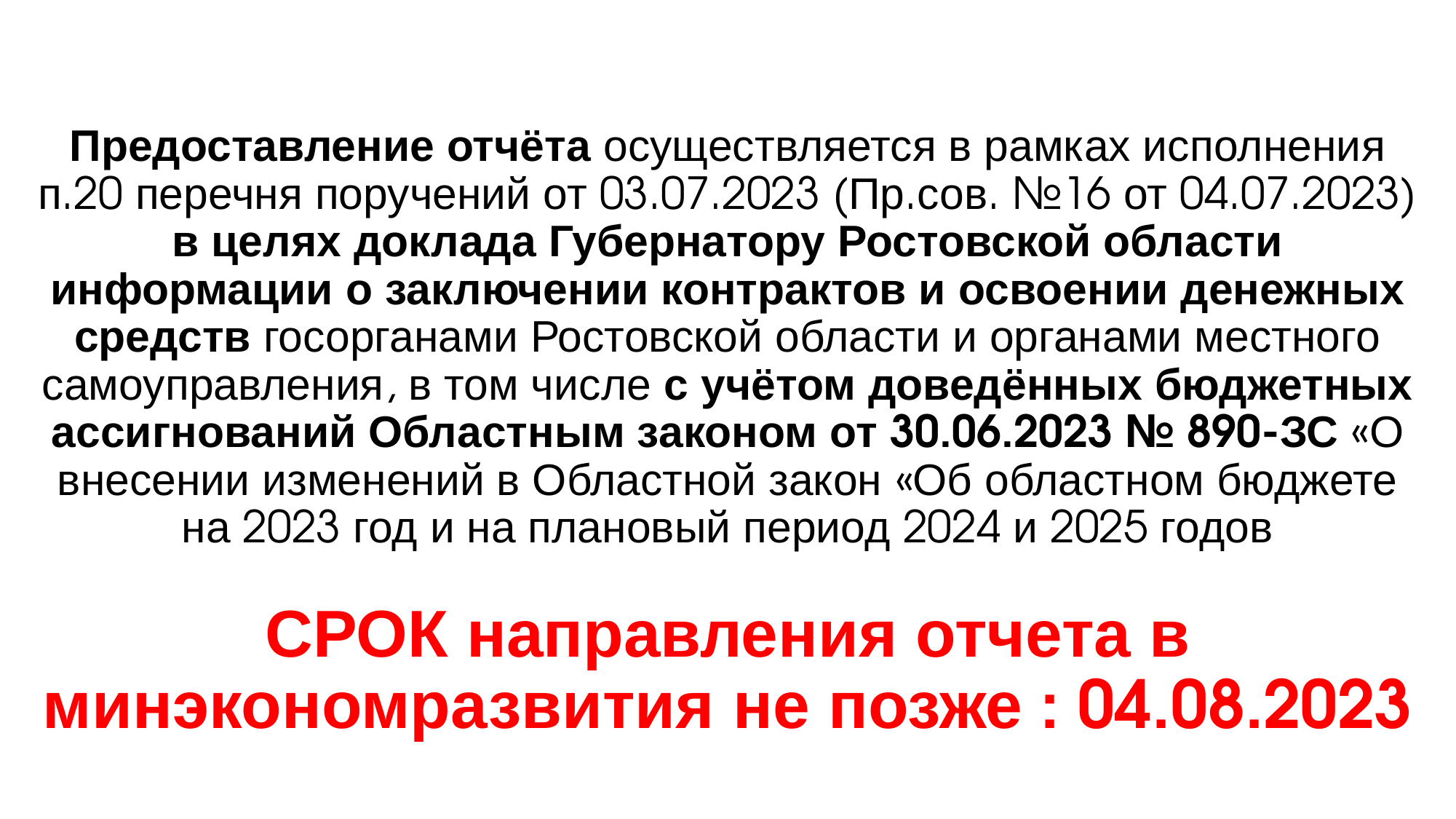

# Предоставление отчёта осуществляется в рамках исполнения п.20 перечня поручений от 03.07.2023 (Пр.сов. №16 от 04.07.2023) в целях доклада Губернатору Ростовской области информации о заключении контрактов и освоении денежных средств госорганами Ростовской области и органами местного самоуправления, в том числе с учётом доведённых бюджетных ассигнований Областным законом от 30.06.2023 № 890-ЗС «О внесении изменений в Областной закон «Об областном бюджете на 2023 год и на плановый период 2024 и 2025 годов СРОК направления отчета в минэкономразвития не позже : 04.08.2023